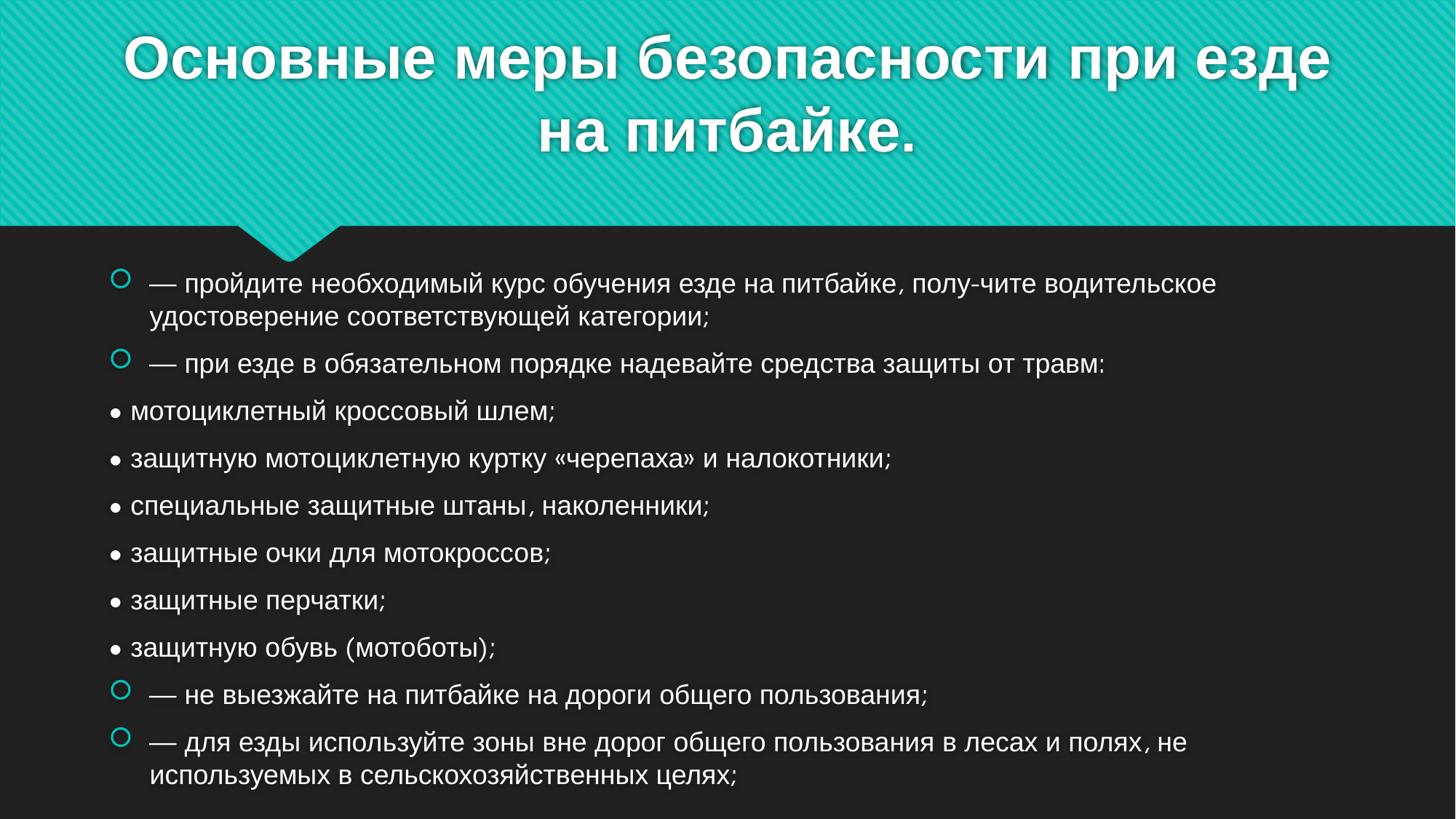

# Основные меры безопасности при езде на питбайке.
— пройдите необходимый курс обучения езде на питбайке, полу-чите водительское удостоверение соответствующей категории;
— при езде в обязательном порядке надевайте средства защиты от травм:
• мотоциклетный кроссовый шлем;
• защитную мотоциклетную куртку «черепаха» и налокотники;
• специальные защитные штаны, наколенники;
• защитные очки для мотокроссов;
• защитные перчатки;
• защитную обувь (мотоботы);
— не выезжайте на питбайке на дороги общего пользования;
— для езды используйте зоны вне дорог общего пользования в лесах и полях, не используемых в сельскохозяйственных целях;